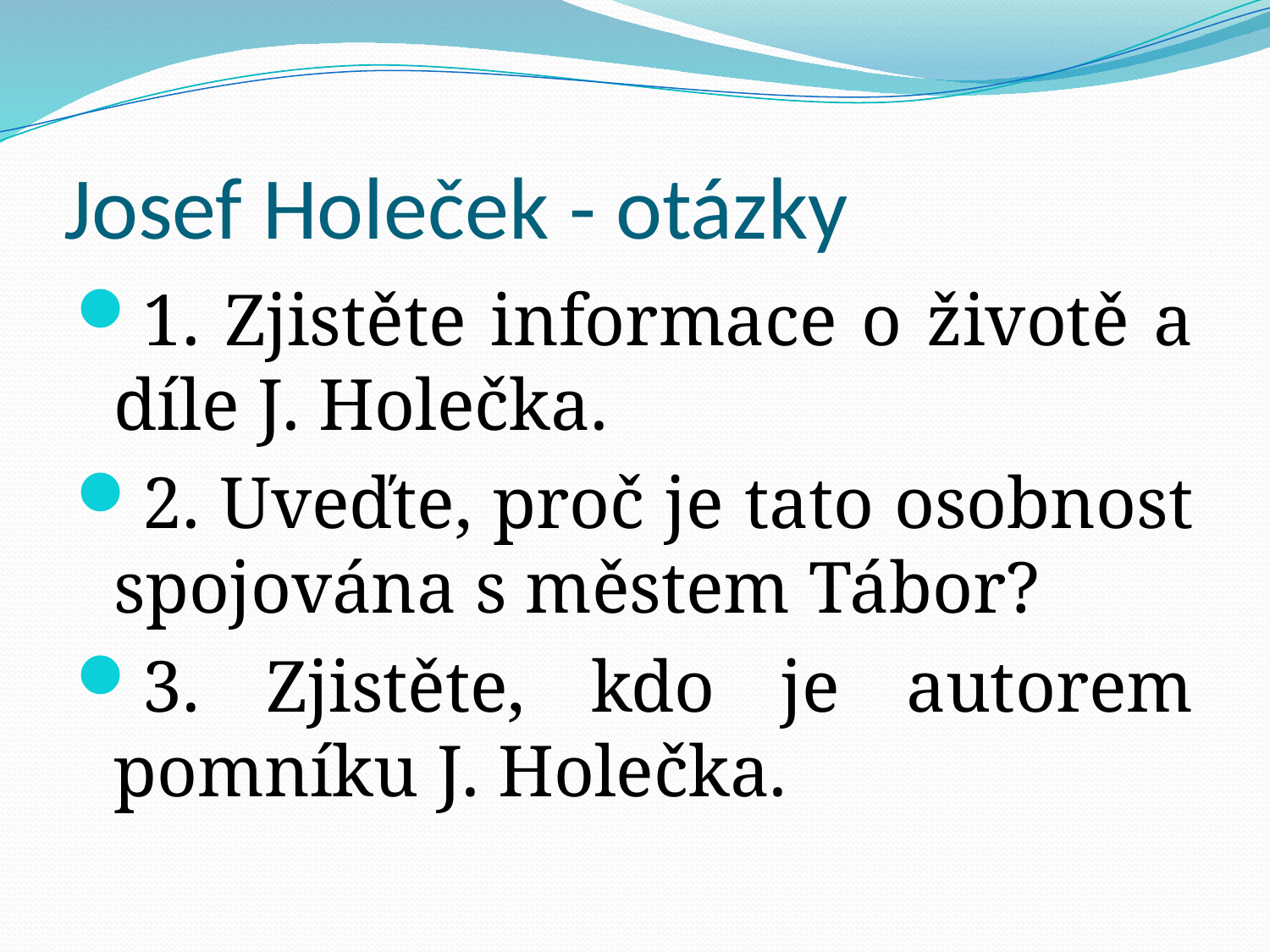

# Josef Holeček - otázky
1. Zjistěte informace o životě a díle J. Holečka.
2. Uveďte, proč je tato osobnost spojována s městem Tábor?
3. Zjistěte, kdo je autorem pomníku J. Holečka.